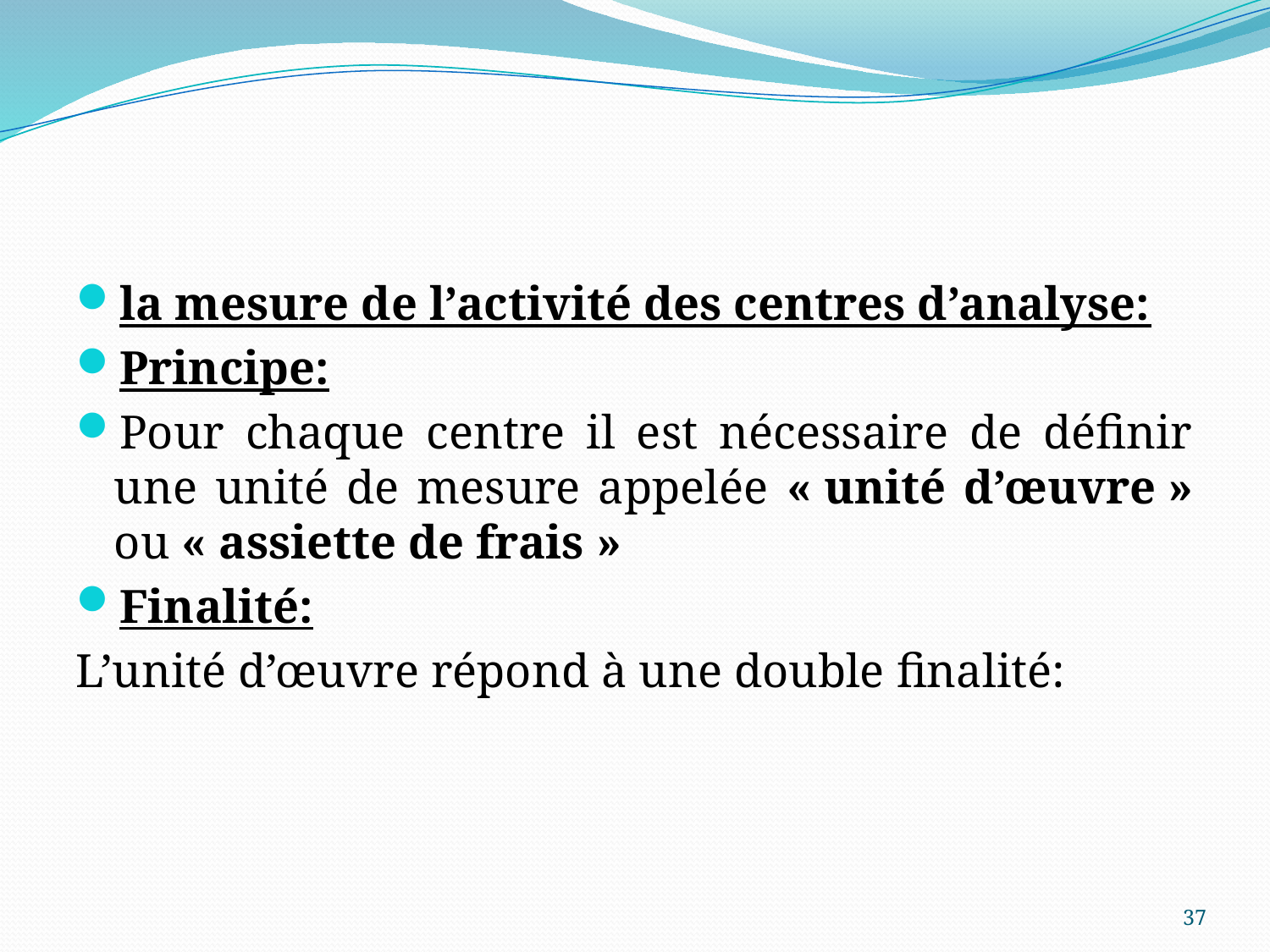

#
la mesure de l’activité des centres d’analyse:
Principe:
Pour chaque centre il est nécessaire de définir une unité de mesure appelée « unité d’œuvre » ou « assiette de frais »
Finalité:
L’unité d’œuvre répond à une double finalité:

37